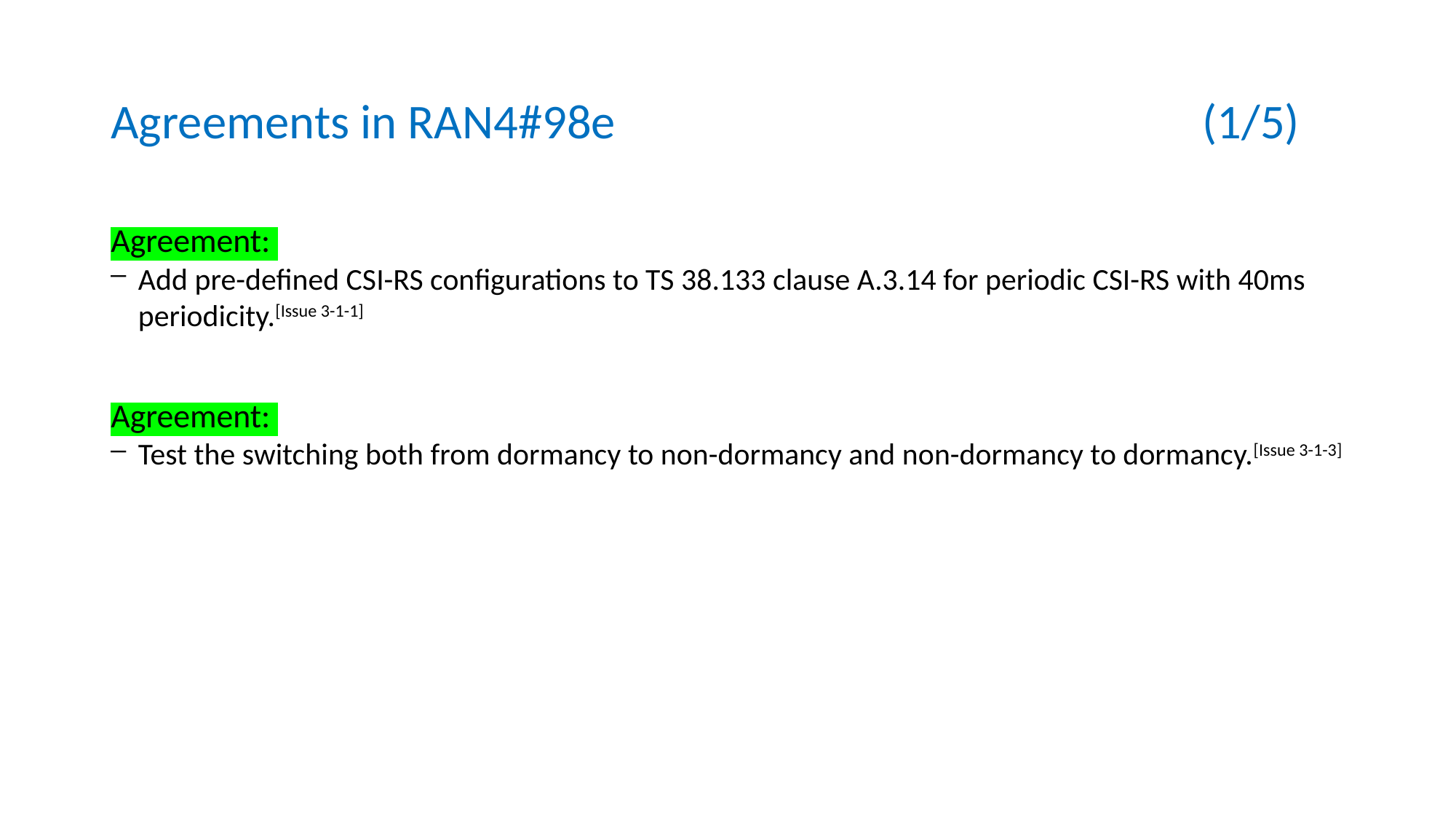

# Agreements in RAN4#98e						(1/5)
Agreement:
Add pre-defined CSI-RS configurations to TS 38.133 clause A.3.14 for periodic CSI-RS with 40ms periodicity.[Issue 3-1-1]

Agreement:
Test the switching both from dormancy to non-dormancy and non-dormancy to dormancy.[Issue 3-1-3]